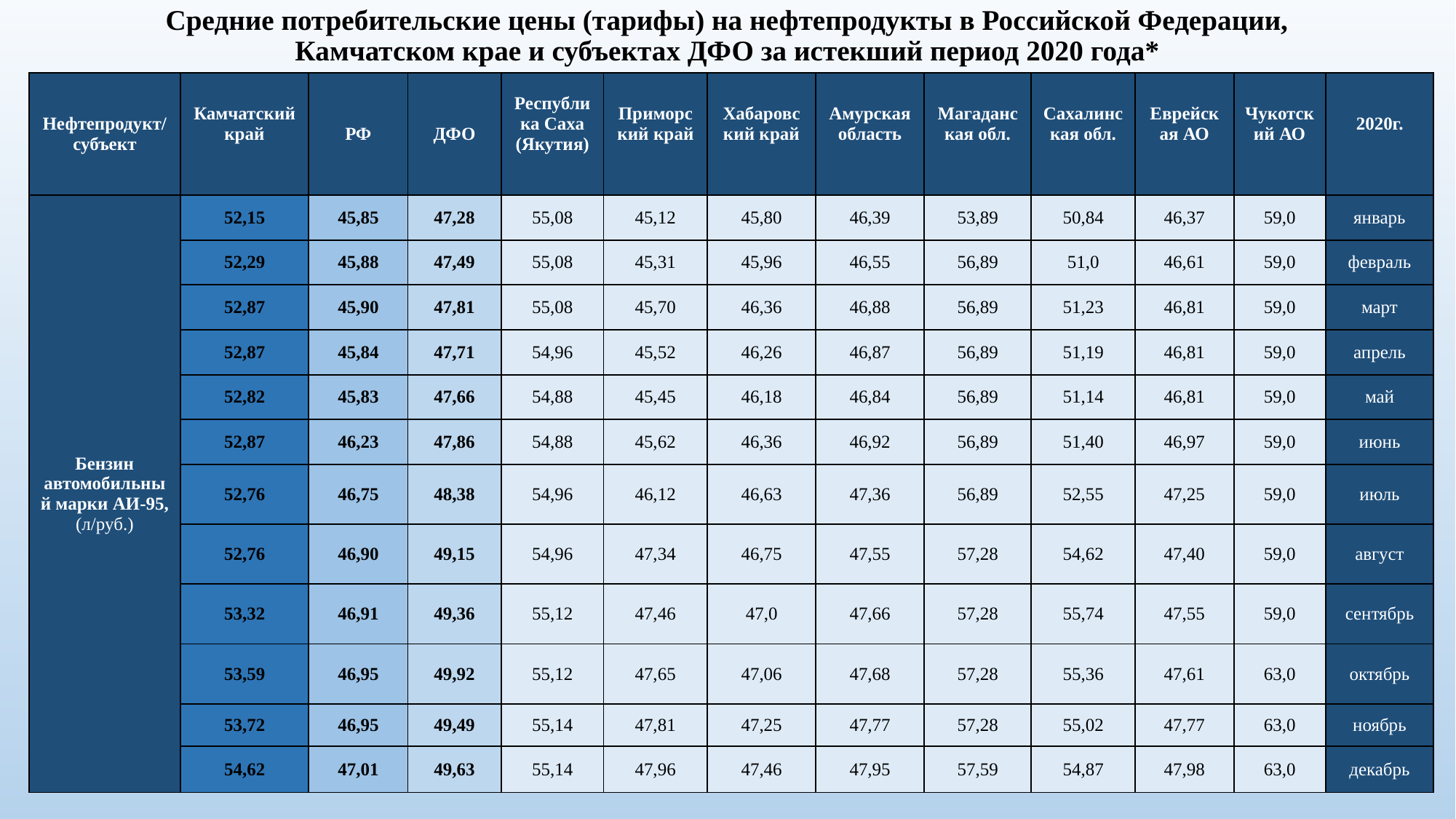

# Средние потребительские цены (тарифы) на нефтепродукты в Российской Федерации, Камчатском крае и субъектах ДФО за истекший период 2020 года*
| Нефтепродукт/субъект | Камчатский край | РФ | ДФО | Республика Саха (Якутия) | Приморский край | Хабаровский край | Амурская область | Магаданская обл. | Сахалинская обл. | Еврейская АО | Чукотский АО | 2020г. |
| --- | --- | --- | --- | --- | --- | --- | --- | --- | --- | --- | --- | --- |
| Бензин автомобильный марки АИ-95, (л/руб.) | 52,15 | 45,85 | 47,28 | 55,08 | 45,12 | 45,80 | 46,39 | 53,89 | 50,84 | 46,37 | 59,0 | январь |
|  | 52,29 | 45,88 | 47,49 | 55,08 | 45,31 | 45,96 | 46,55 | 56,89 | 51,0 | 46,61 | 59,0 | февраль |
|  | 52,87 | 45,90 | 47,81 | 55,08 | 45,70 | 46,36 | 46,88 | 56,89 | 51,23 | 46,81 | 59,0 | март |
|  | 52,87 | 45,84 | 47,71 | 54,96 | 45,52 | 46,26 | 46,87 | 56,89 | 51,19 | 46,81 | 59,0 | апрель |
|  | 52,82 | 45,83 | 47,66 | 54,88 | 45,45 | 46,18 | 46,84 | 56,89 | 51,14 | 46,81 | 59,0 | май |
|  | 52,87 | 46,23 | 47,86 | 54,88 | 45,62 | 46,36 | 46,92 | 56,89 | 51,40 | 46,97 | 59,0 | июнь |
|  | 52,76 | 46,75 | 48,38 | 54,96 | 46,12 | 46,63 | 47,36 | 56,89 | 52,55 | 47,25 | 59,0 | июль |
|  | 52,76 | 46,90 | 49,15 | 54,96 | 47,34 | 46,75 | 47,55 | 57,28 | 54,62 | 47,40 | 59,0 | август |
|  | 53,32 | 46,91 | 49,36 | 55,12 | 47,46 | 47,0 | 47,66 | 57,28 | 55,74 | 47,55 | 59,0 | сентябрь |
|  | 53,59 | 46,95 | 49,92 | 55,12 | 47,65 | 47,06 | 47,68 | 57,28 | 55,36 | 47,61 | 63,0 | октябрь |
|  | 53,72 | 46,95 | 49,49 | 55,14 | 47,81 | 47,25 | 47,77 | 57,28 | 55,02 | 47,77 | 63,0 | ноябрь |
|  | 54,62 | 47,01 | 49,63 | 55,14 | 47,96 | 47,46 | 47,95 | 57,59 | 54,87 | 47,98 | 63,0 | декабрь |